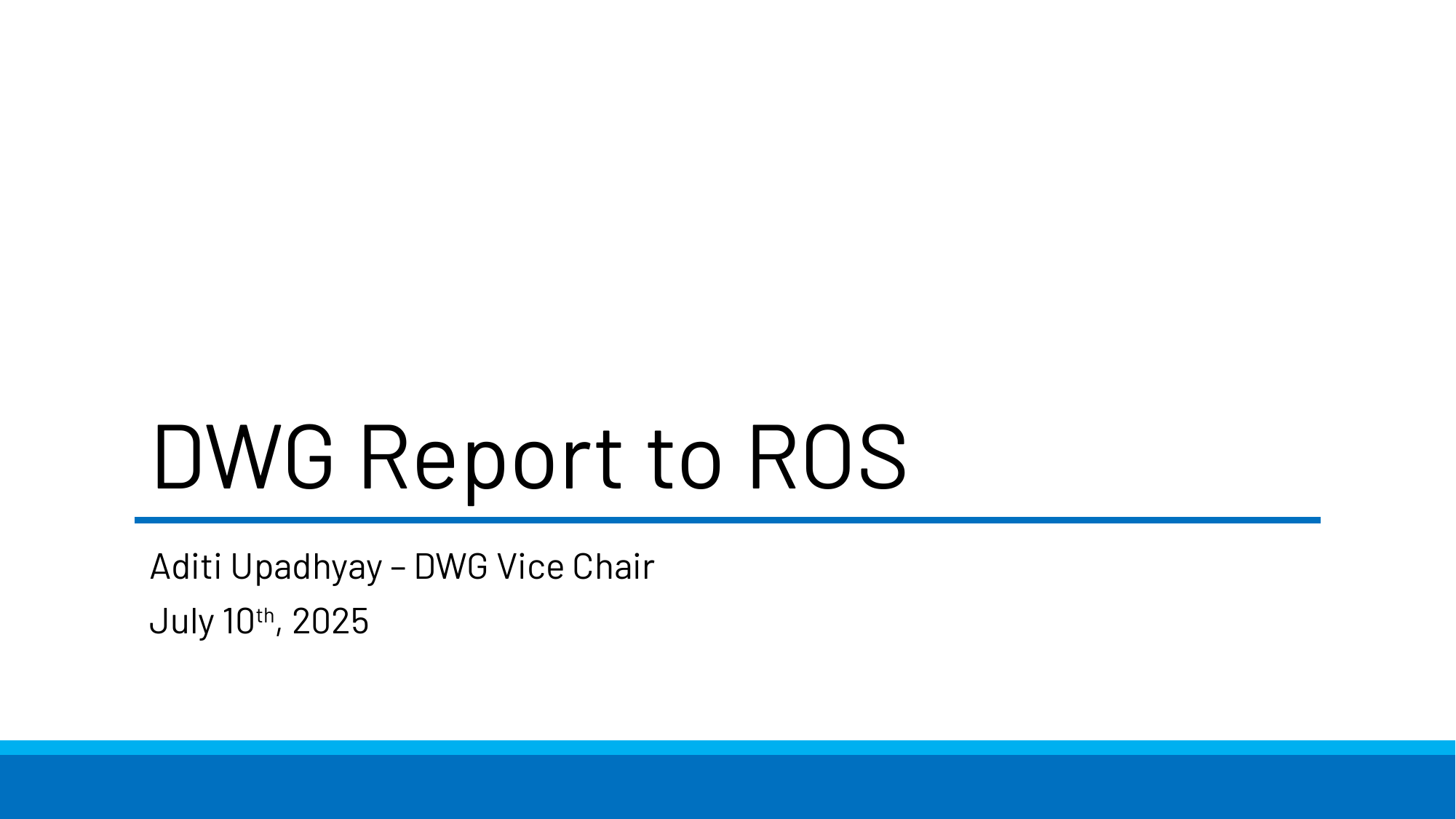

# DWG Report to ROS
Aditi Upadhyay – DWG Vice Chair
July 10th, 2025